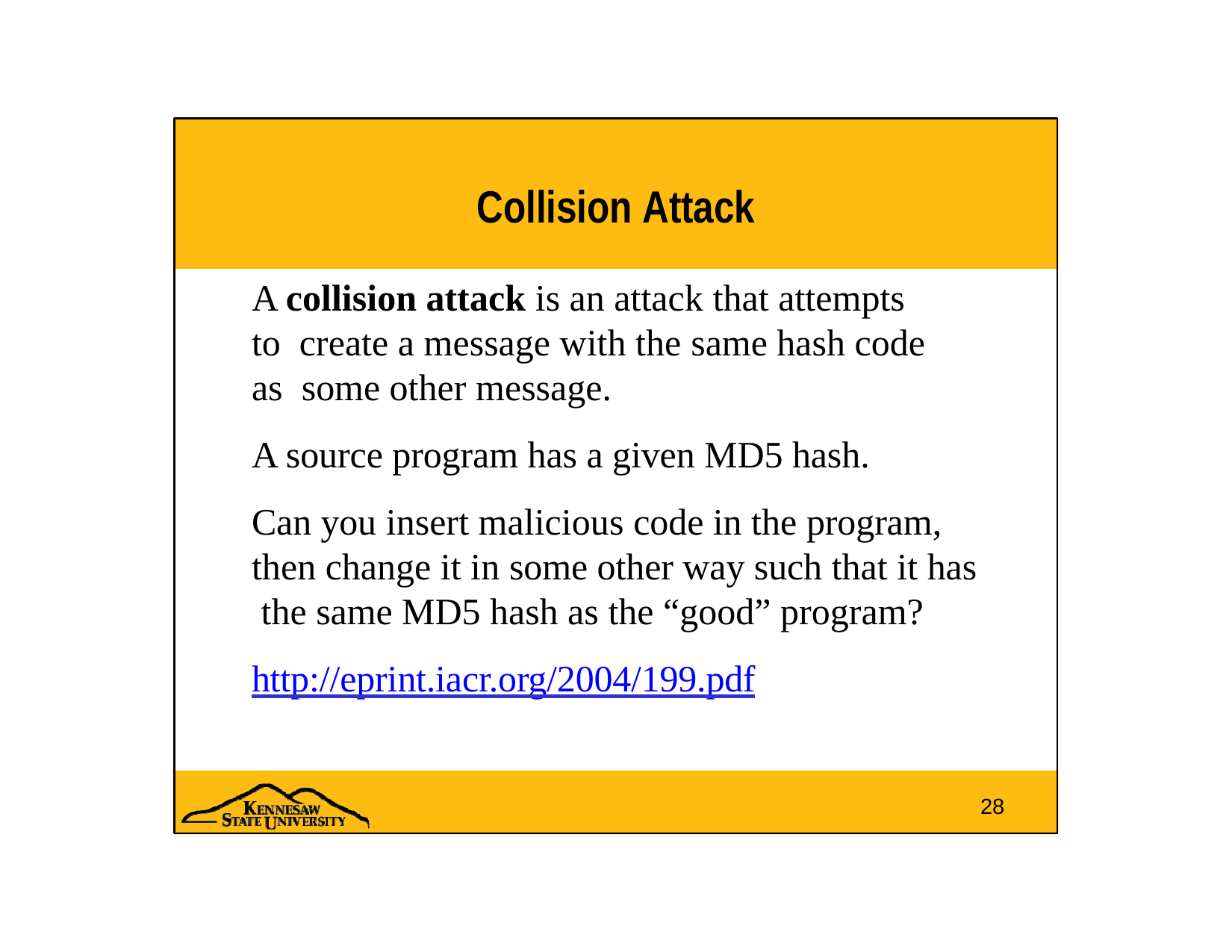

# Collision Attack
A collision attack is an attack that attempts to  create a message with the same hash code as  some other message.
A source program has a given MD5 hash.
Can you insert malicious code in the program,  then change it in some other way such that it has  the same MD5 hash as the “good” program?
http://eprint.iacr.org/2004/199.pdf

28